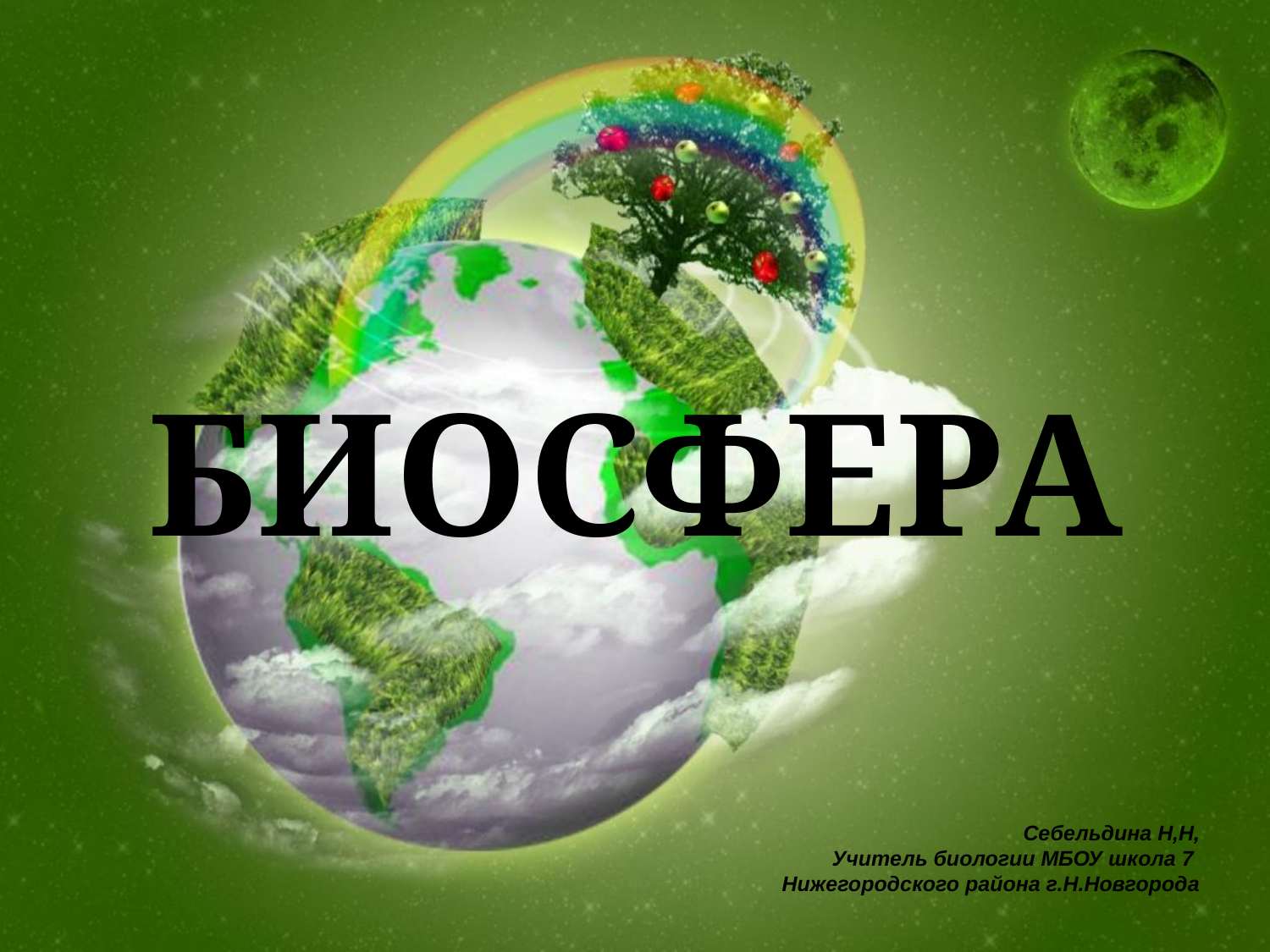

# биосфера

Себельдина Н,Н,
Учитель биологии МБОУ школа 7
Нижегородского района г.Н.Новгорода